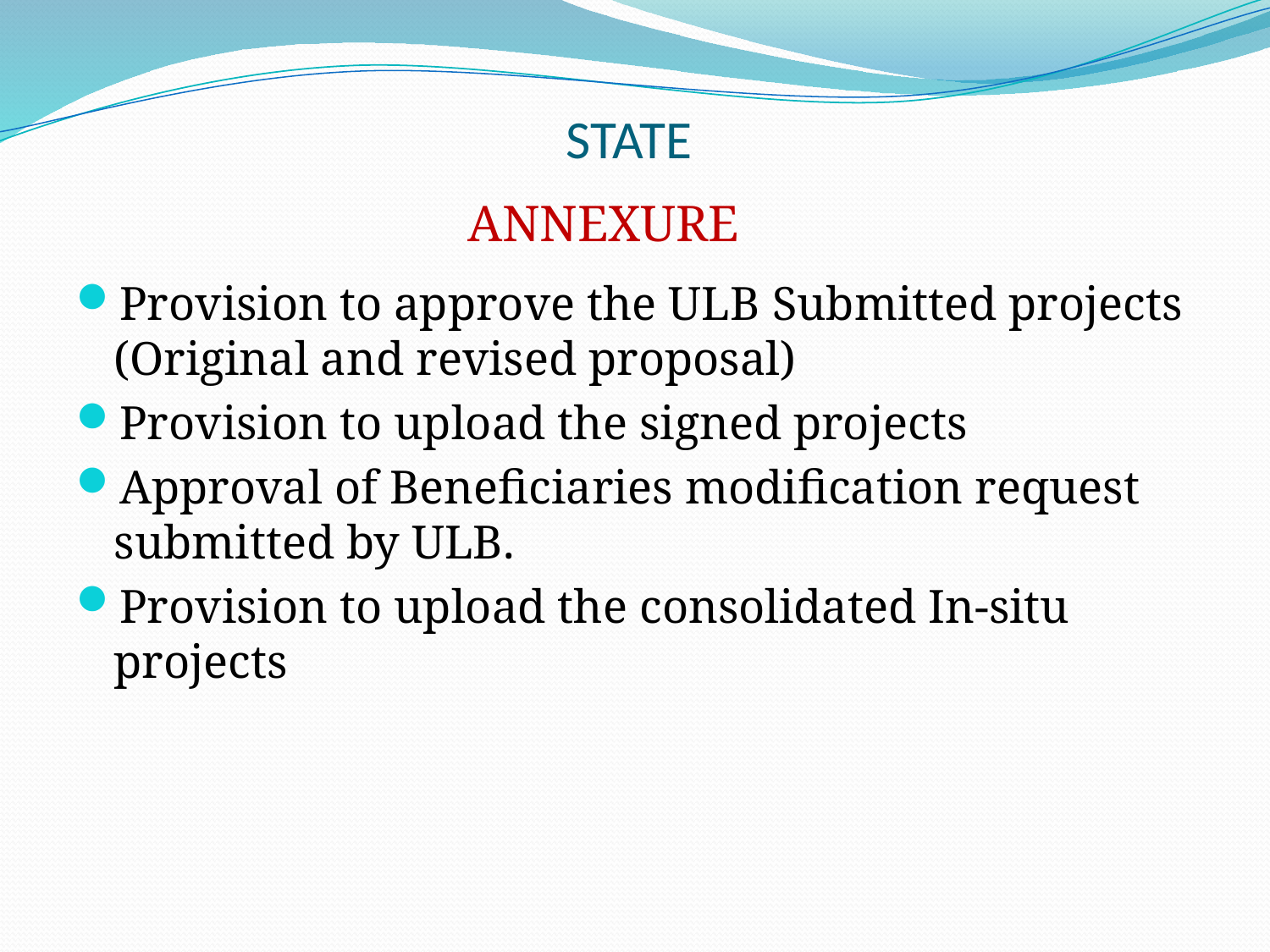

# STATE

ANNEXURE
Provision to approve the ULB Submitted projects (Original and revised proposal)
Provision to upload the signed projects
Approval of Beneficiaries modification request submitted by ULB.
Provision to upload the consolidated In-situ projects